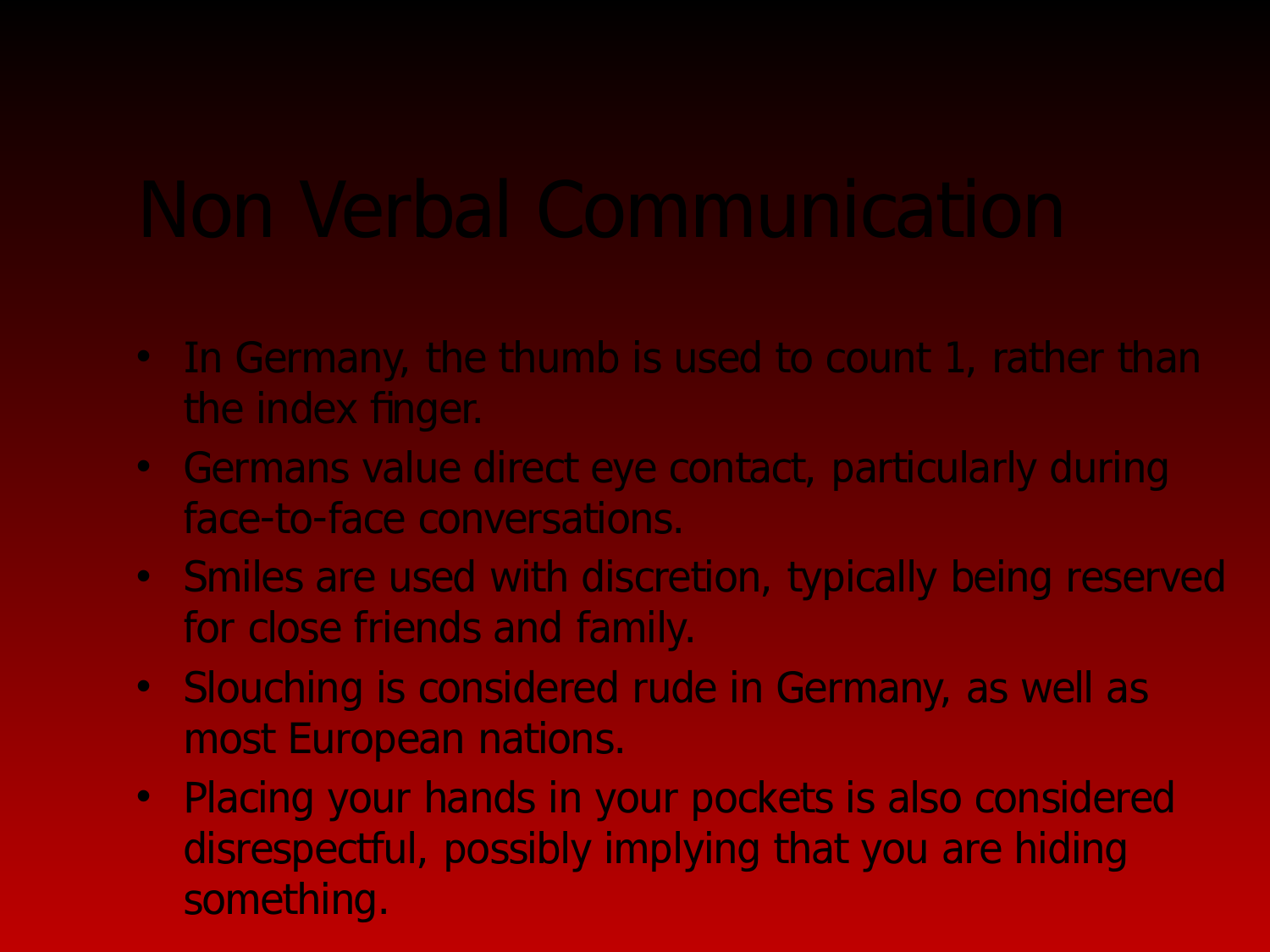

# Non Verbal Communication
In Germany, the thumb is used to count 1, rather than the index finger.
Germans value direct eye contact, particularly during face-to-face conversations.
Smiles are used with discretion, typically being reserved for close friends and family.
Slouching is considered rude in Germany, as well as most European nations.
Placing your hands in your pockets is also considered disrespectful, possibly implying that you are hiding something.